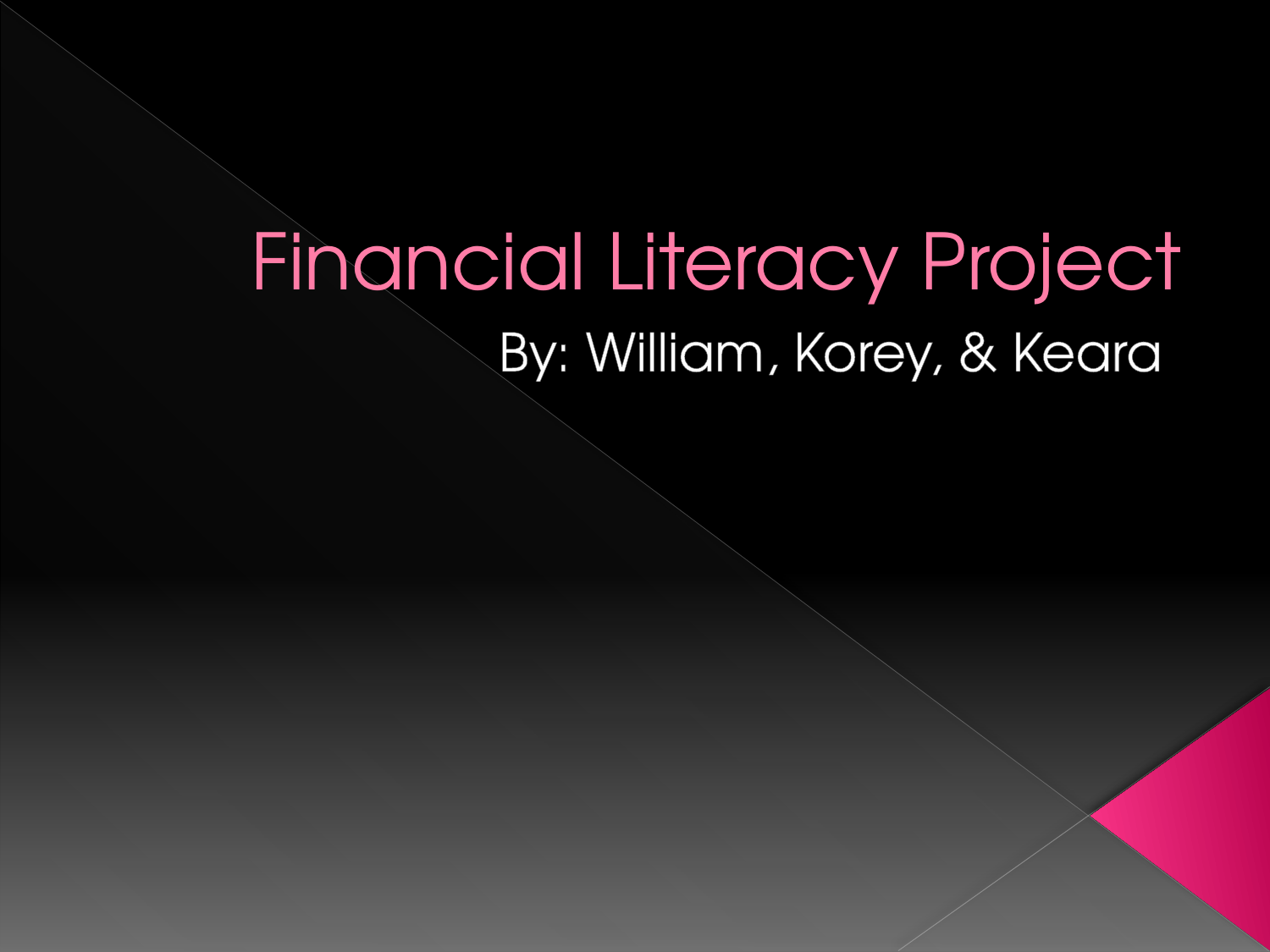

# Financial Literacy Project
By: William, Korey, & Keara